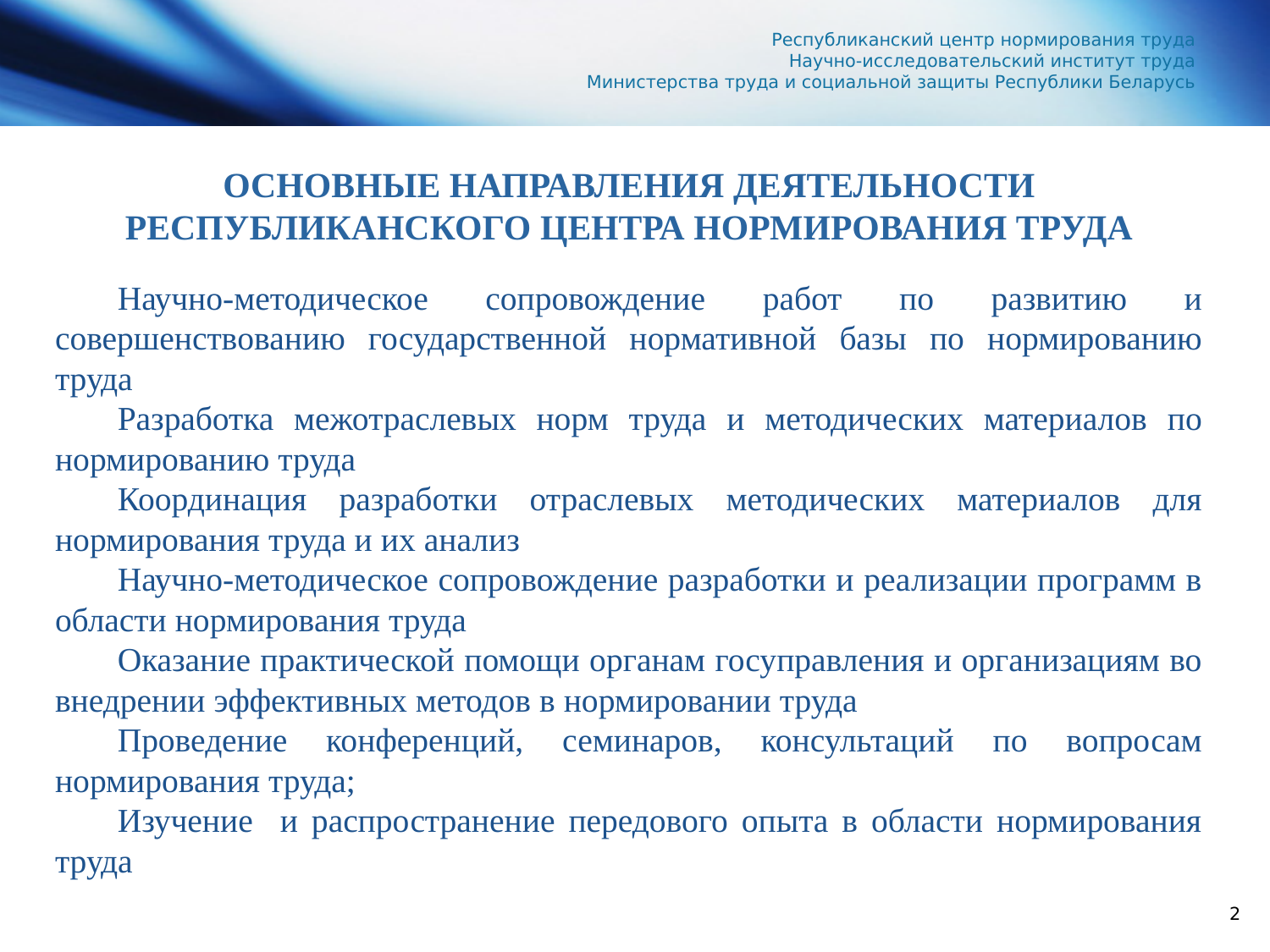

# Республиканский центр нормирования труда Научно-исследовательский институт труда Министерства труда и социальной защиты Республики Беларусь
ОСНОВНЫЕ НАПРАВЛЕНИЯ ДЕЯТЕЛЬНОСТИ
РЕСПУБЛИКАНСКОГО ЦЕНТРА НОРМИРОВАНИЯ ТРУДА

Научно-методическое сопровождение работ по развитию и совершенствованию государственной нормативной базы по нормированию труда
Разработка межотраслевых норм труда и методических материалов по нормированию труда
Координация разработки отраслевых методических материалов для нормирования труда и их анализ
Научно-методическое сопровождение разработки и реализации программ в области нормирования труда
Оказание практической помощи органам госуправления и организациям во внедрении эффективных методов в нормировании труда
Проведение конференций, семинаров, консультаций по вопросам нормирования труда;
Изучение  и распространение передового опыта в области нормирования труда

2